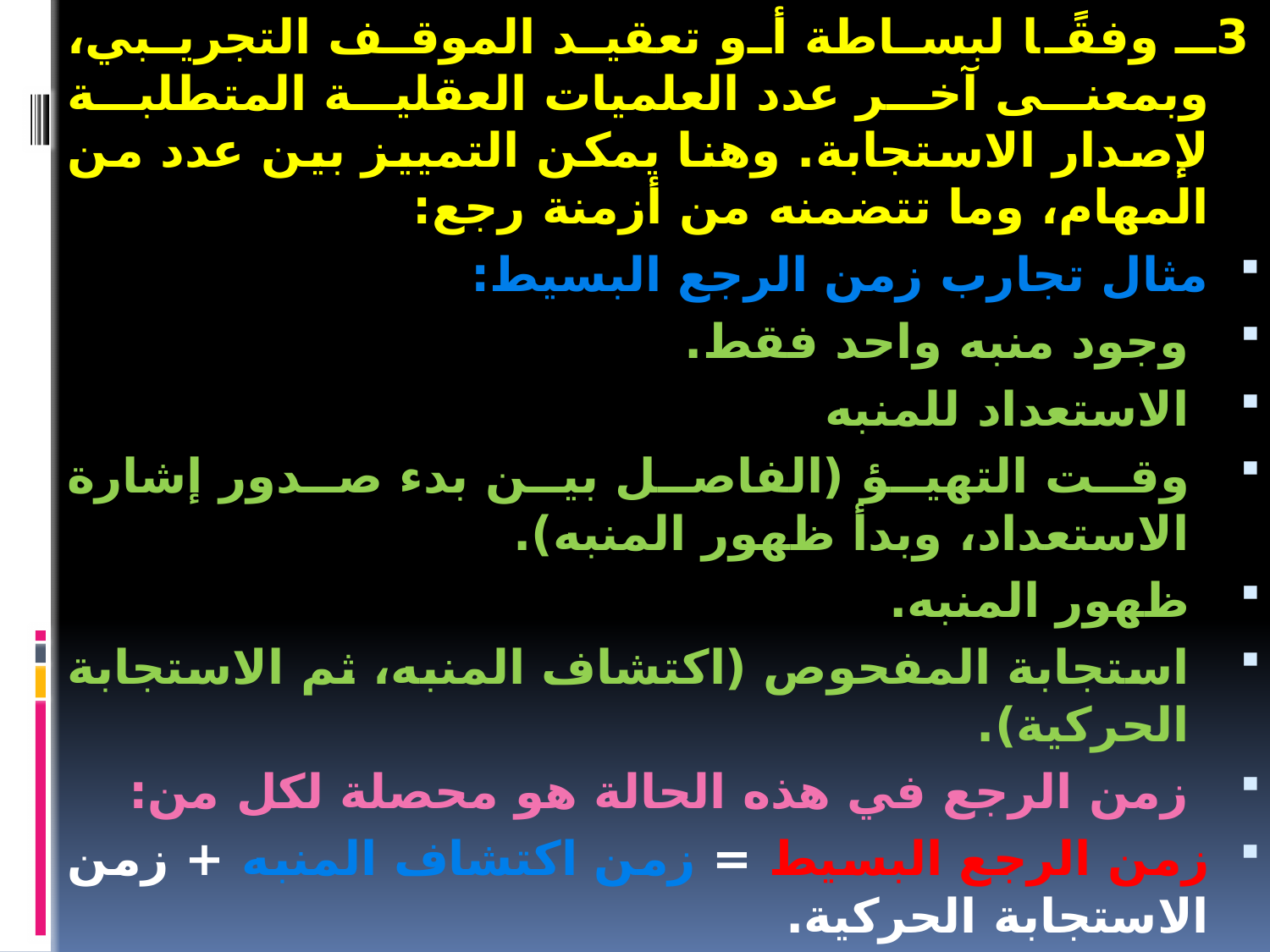

3ـ وفقًا لبساطة أو تعقيد الموقف التجريبي، وبمعنى آخر عدد العلميات العقلية المتطلبة لإصدار الاستجابة. وهنا يمكن التمييز بين عدد من المهام، وما تتضمنه من أزمنة رجع:
مثال تجارب زمن الرجع البسيط:
وجود منبه واحد فقط.
الاستعداد للمنبه
وقت التهيؤ (الفاصل بين بدء صدور إشارة الاستعداد، وبدأ ظهور المنبه).
ظهور المنبه.
استجابة المفحوص (اكتشاف المنبه، ثم الاستجابة الحركية).
زمن الرجع في هذه الحالة هو محصلة لكل من:
زمن الرجع البسيط = زمن اكتشاف المنبه + زمن الاستجابة الحركية.